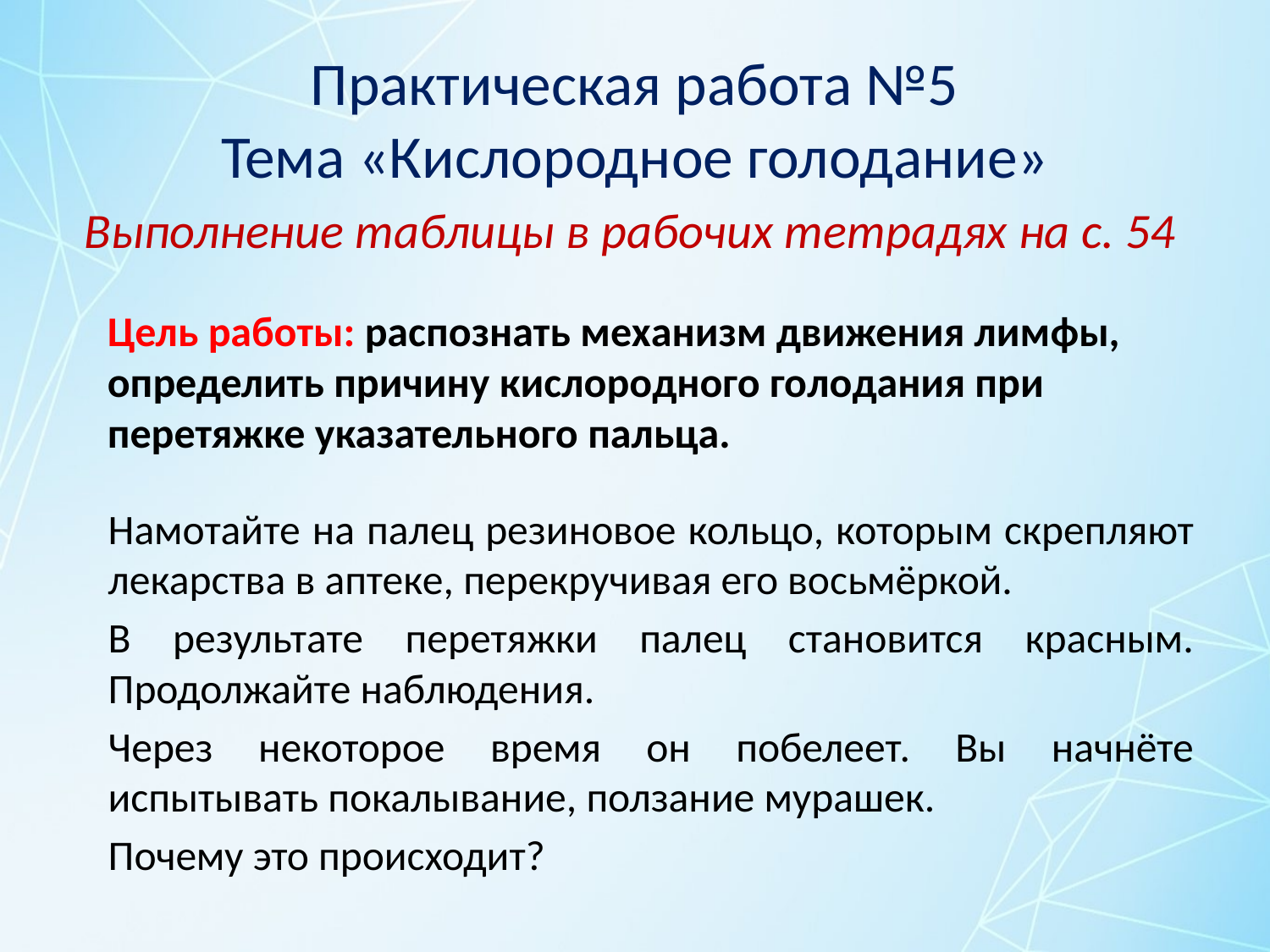

# Практическая работа №5 Тема «Кислородное голодание»
Выполнение таблицы в рабочих тетрадях на с. 54
Цель работы: распознать механизм движения лимфы, определить причину кислородного голодания при перетяжке указательного пальца.
Намотайте на палец резиновое кольцо, которым скрепляют лекарства в аптеке, перекручивая его восьмёркой.
В результате перетяжки палец становится красным. Продолжайте наблюдения.
Через некоторое время он побелеет. Вы начнёте испытывать покалывание, ползание мурашек.
Почему это происходит?